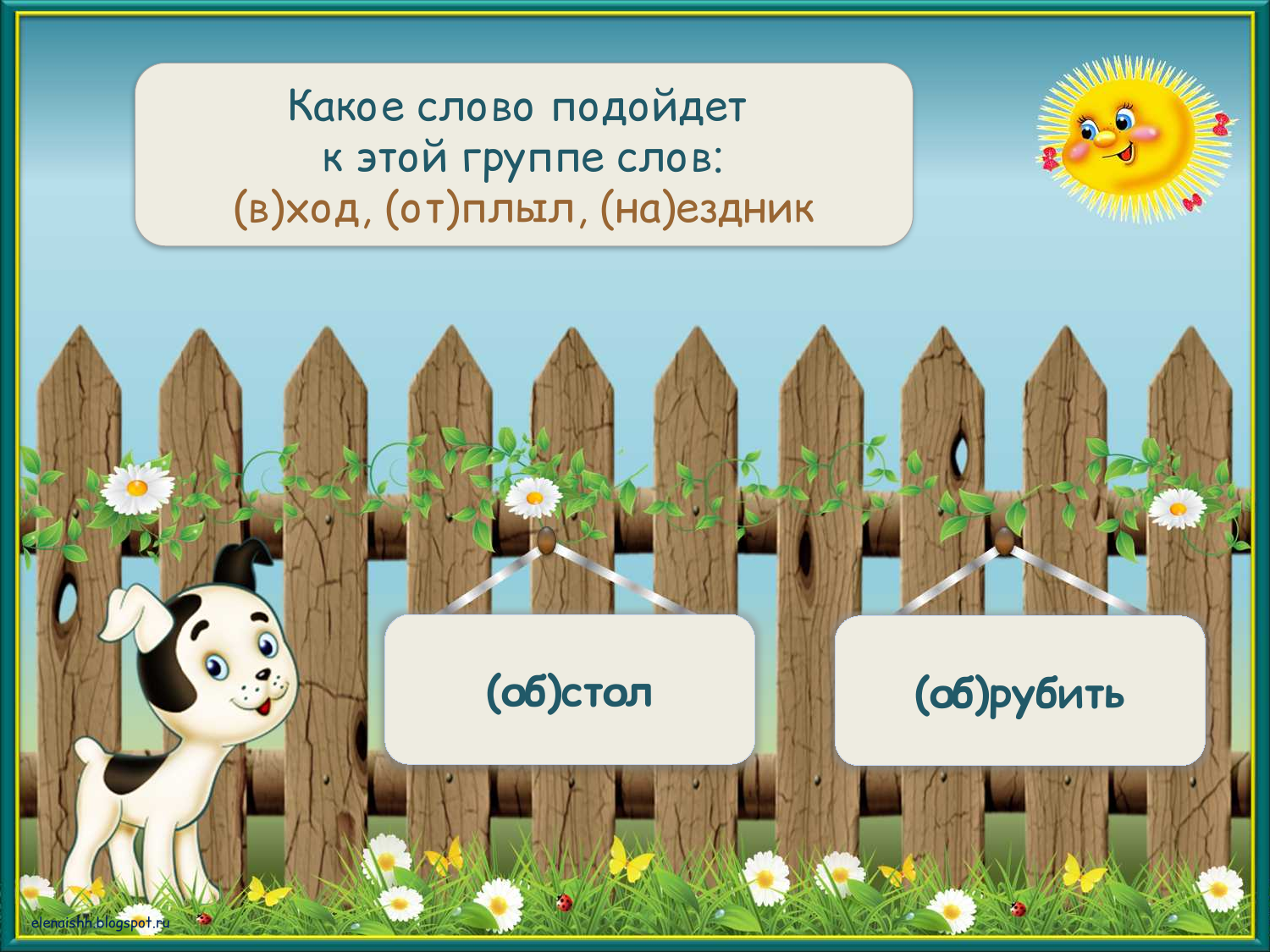

Какое слово подойдет
к этой группе слов:
(в)ход, (от)плыл, (на)ездник
(об)стол
(об)рубить